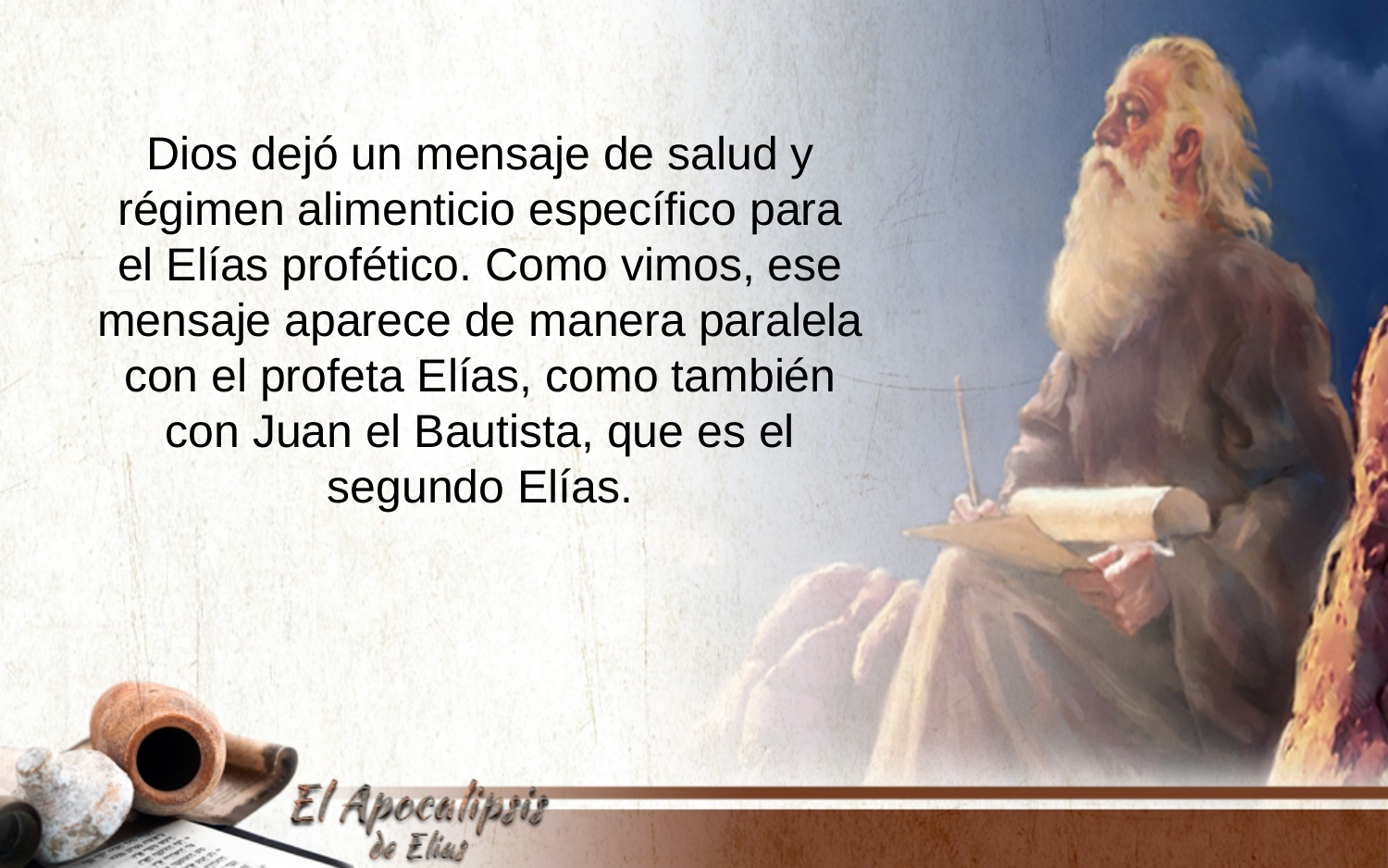

Dios dejó un mensaje de salud y régimen alimenticio específico para
el Elías profético. Como vimos, ese mensaje aparece de manera paralela
con el profeta Elías, como también con Juan el Bautista, que es el
segundo Elías.